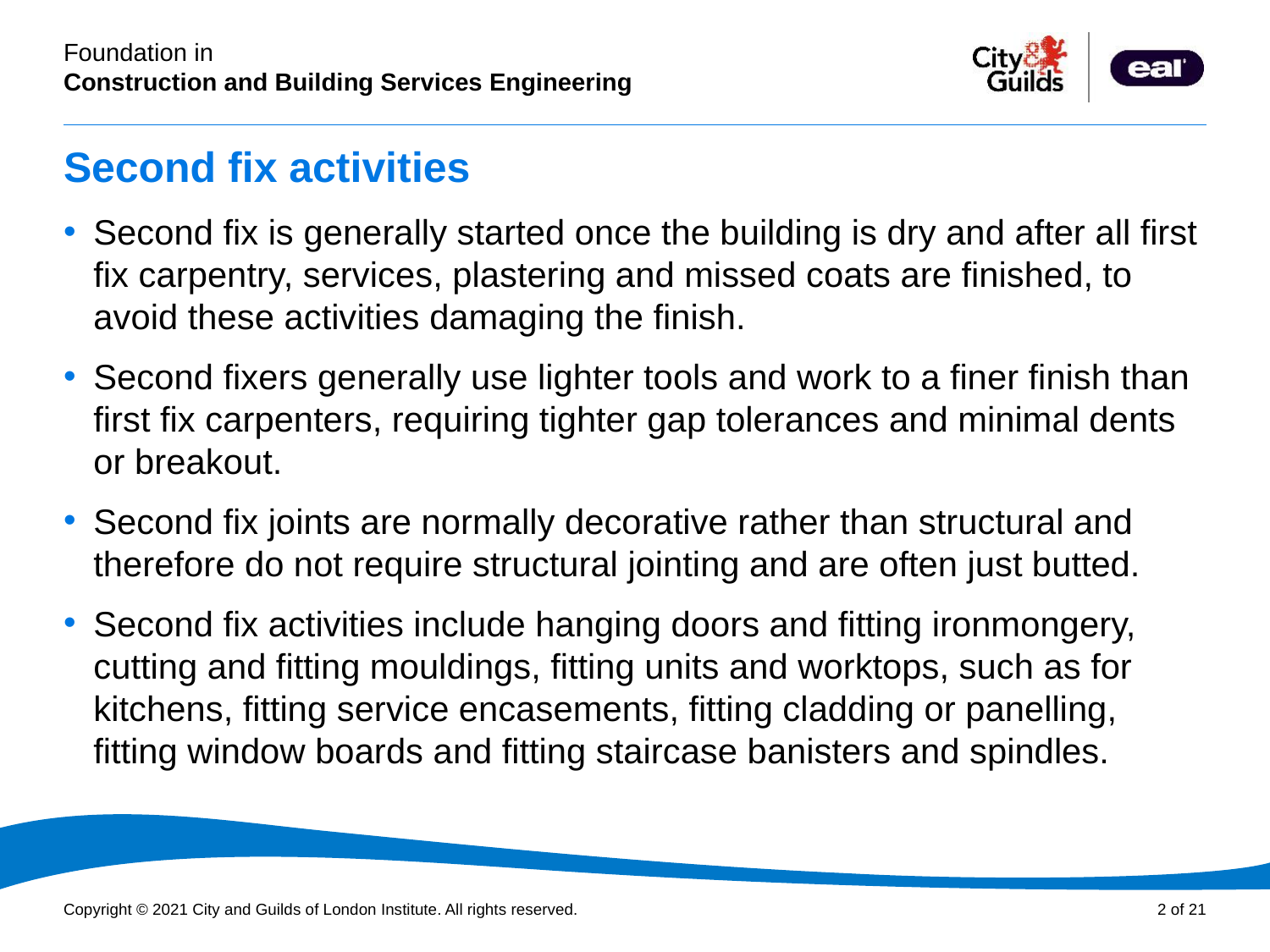

# Second fix activities
Second fix is generally started once the building is dry and after all first fix carpentry, services, plastering and missed coats are finished, to avoid these activities damaging the finish.
Second fixers generally use lighter tools and work to a finer finish than first fix carpenters, requiring tighter gap tolerances and minimal dents or breakout.
Second fix joints are normally decorative rather than structural and therefore do not require structural jointing and are often just butted.
Second fix activities include hanging doors and fitting ironmongery, cutting and fitting mouldings, fitting units and worktops, such as for kitchens, fitting service encasements, fitting cladding or panelling, fitting window boards and fitting staircase banisters and spindles.